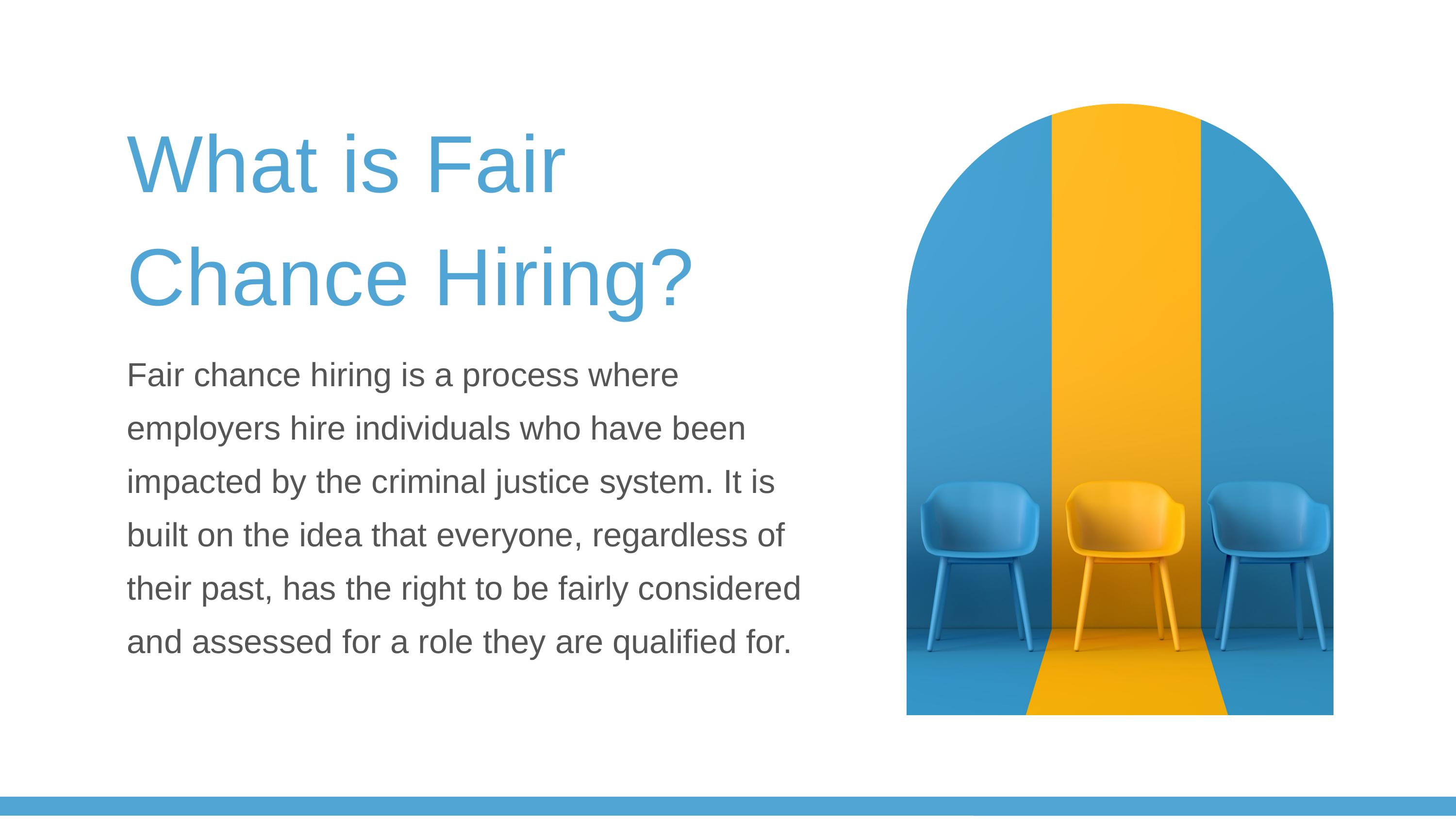

What is Fair Chance Hiring?

Fair chance hiring is a process where employers hire individuals who have been impacted by the criminal justice system. It is built on the idea that everyone, regardless of their past, has the right to be fairly considered and assessed for a role they are qualified for.